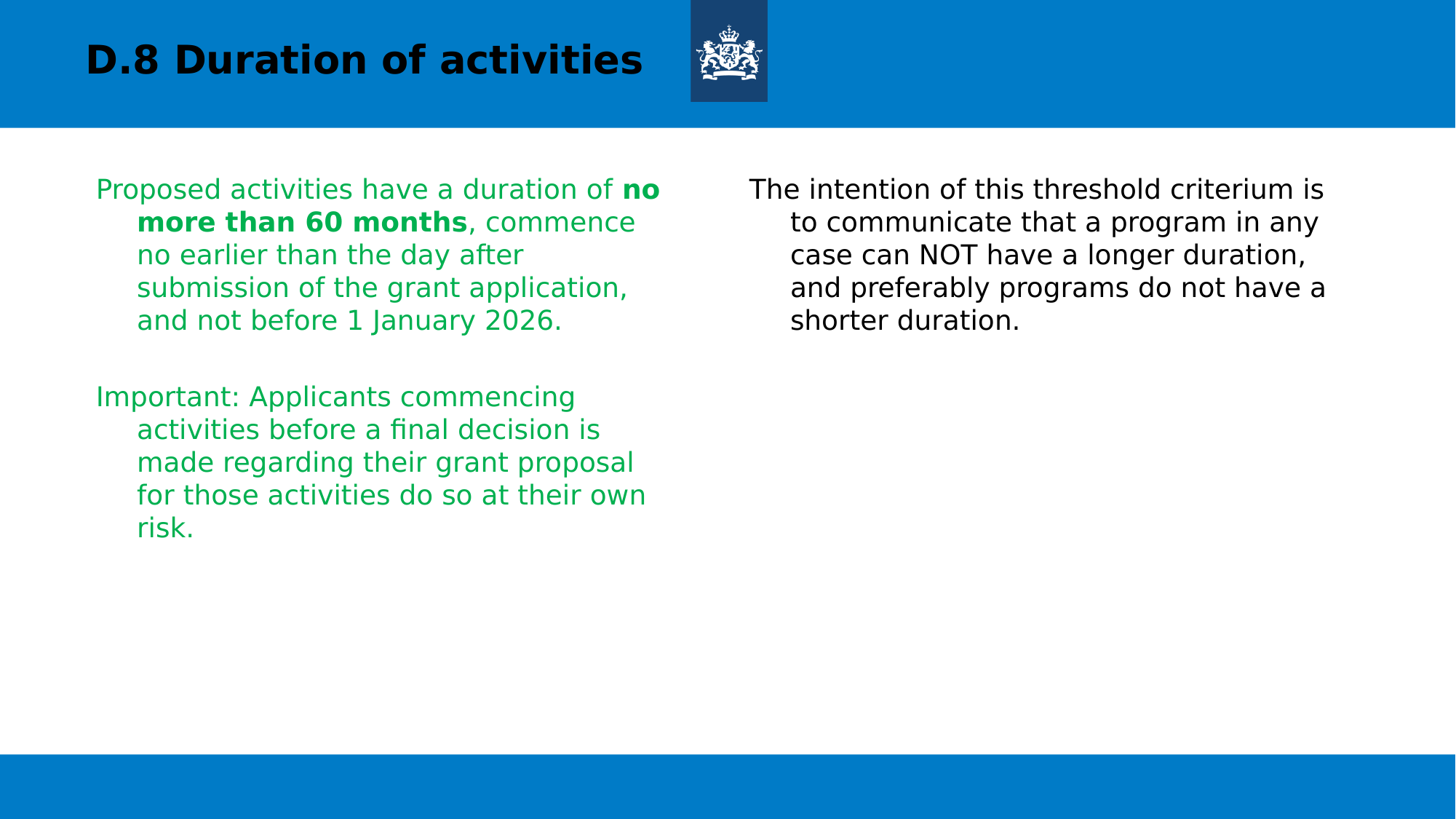

# D.8 Duration of activities
Proposed activities have a duration of no more than 60 months, commence no earlier than the day after submission of the grant application, and not before 1 January 2026.

Important: Applicants commencing activities before a final decision is made regarding their grant proposal for those activities do so at their own risk.
The intention of this threshold criterium is to communicate that a program in any case can NOT have a longer duration, and preferably programs do not have a shorter duration.